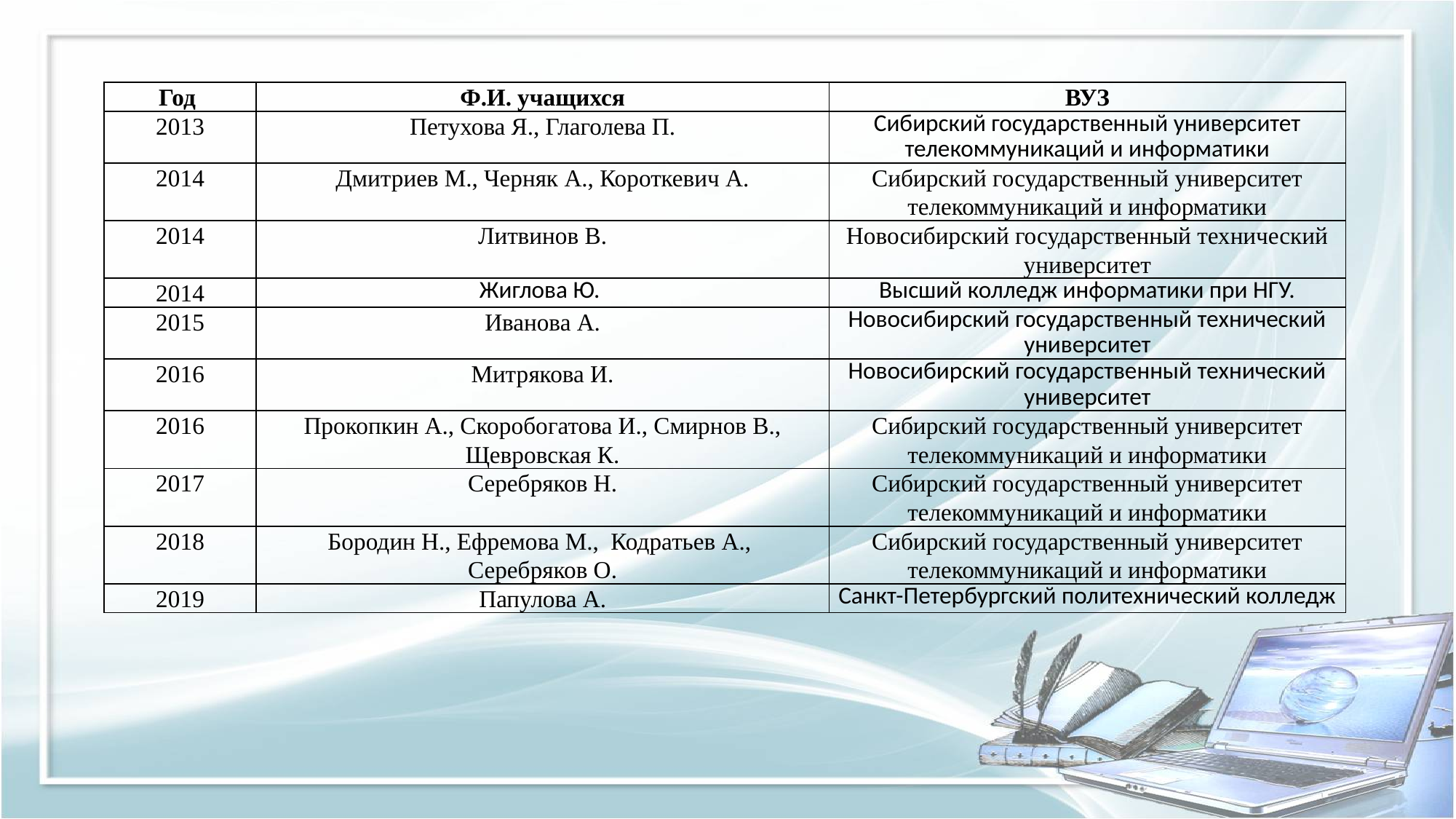

| Год | Ф.И. учащихся | ВУЗ |
| --- | --- | --- |
| 2013 | Петухова Я., Глаголева П. | Сибирский государственный университет телекоммуникаций и информатики |
| 2014 | Дмитриев М., Черняк А., Короткевич А. | Сибирский государственный университет телекоммуникаций и информатики |
| 2014 | Литвинов В. | Новосибирский государственный технический университет |
| 2014 | Жиглова Ю. | Высший колледж информатики при НГУ. |
| 2015 | Иванова А. | Новосибирский государственный технический университет |
| 2016 | Митрякова И. | Новосибирский государственный технический университет |
| 2016 | Прокопкин А., Скоробогатова И., Смирнов В., Щевровская К. | Сибирский государственный университет телекоммуникаций и информатики |
| 2017 | Серебряков Н. | Сибирский государственный университет телекоммуникаций и информатики |
| 2018 | Бородин Н., Ефремова М., Кодратьев А., Серебряков О. | Сибирский государственный университет телекоммуникаций и информатики |
| 2019 | Папулова А. | Санкт-Петербургский политехнический колледж |